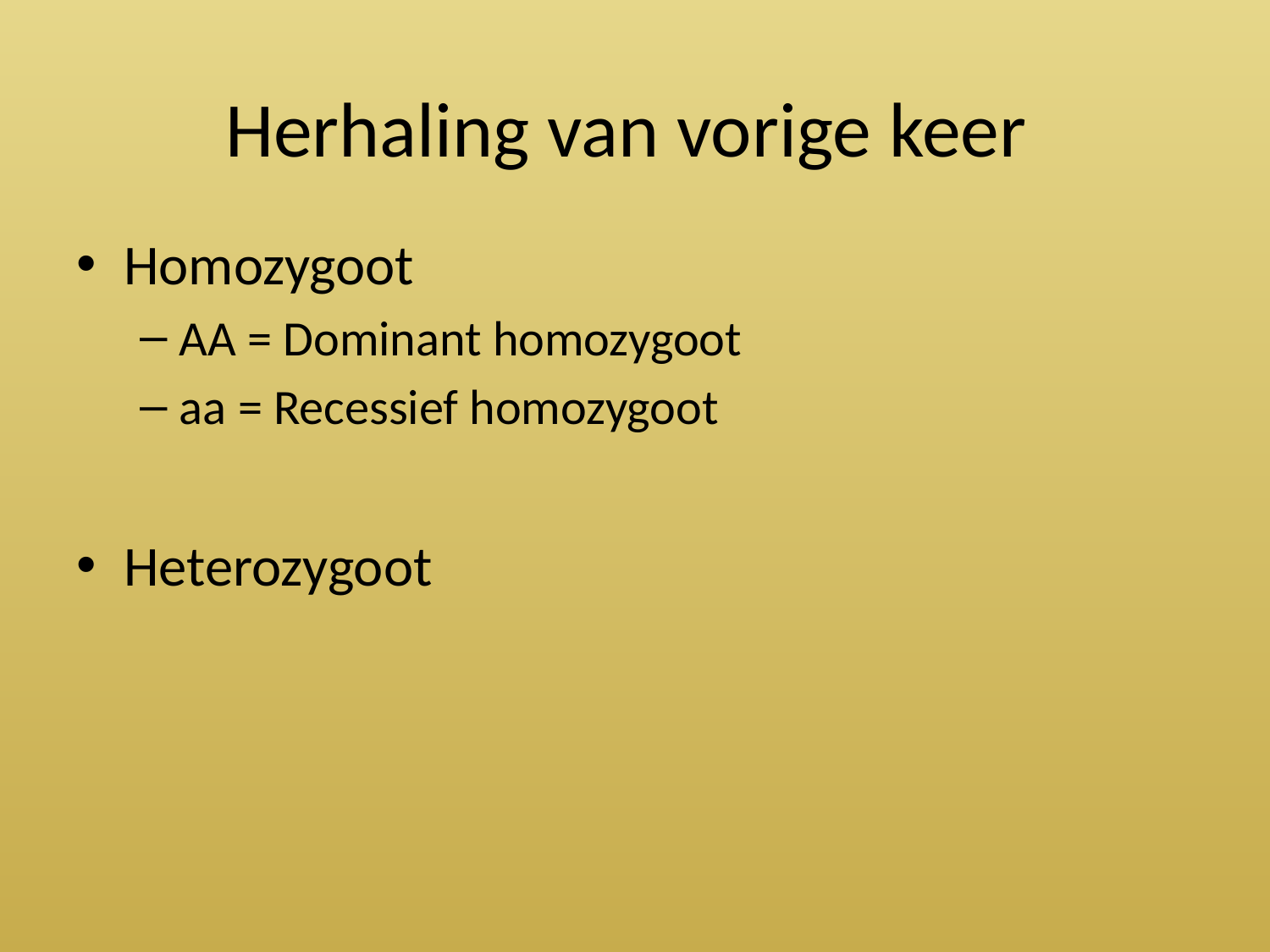

# Herhaling van vorige keer
Homozygoot
AA = Dominant homozygoot
aa = Recessief homozygoot

Heterozygoot